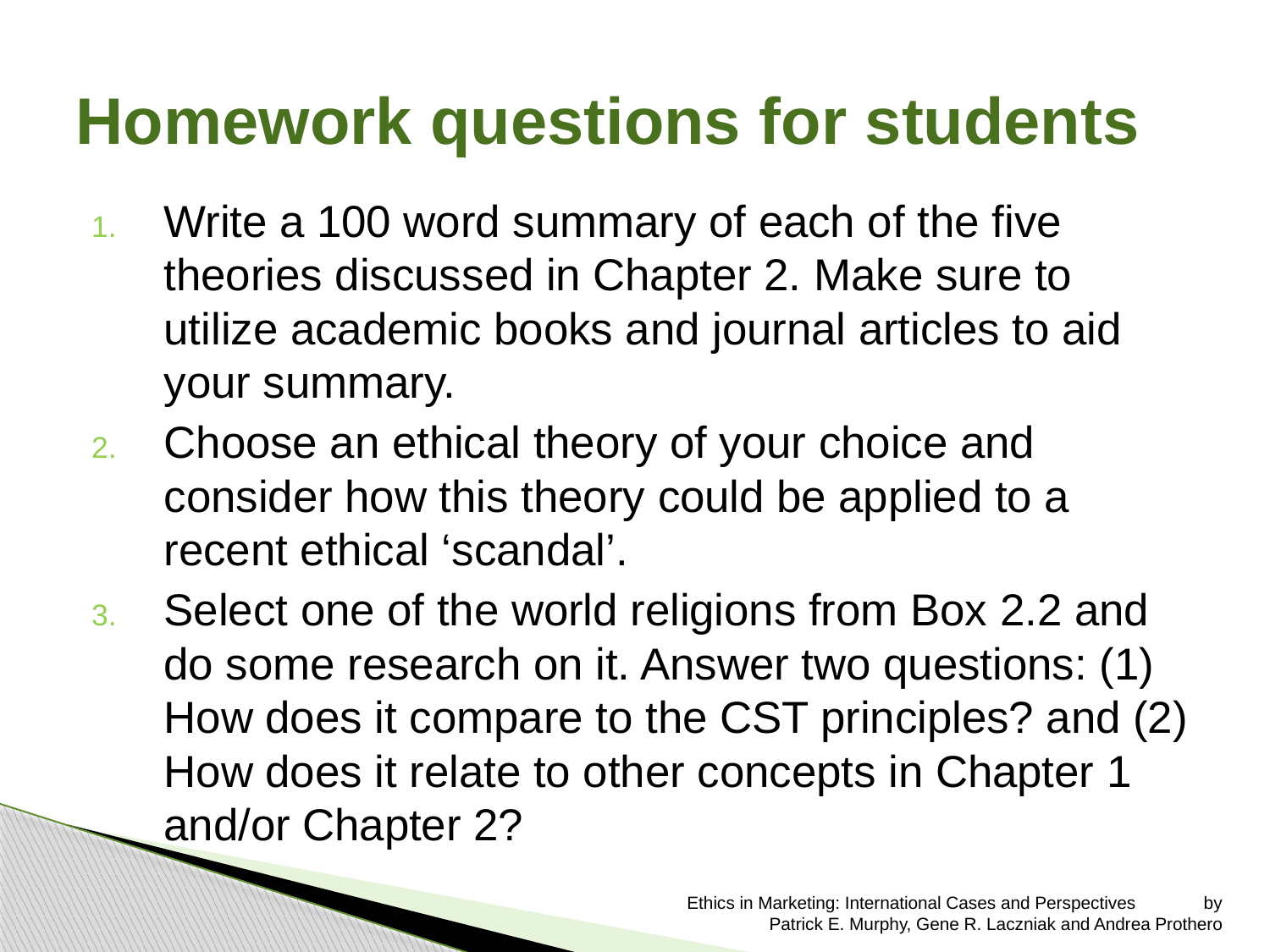

# Homework questions for students
Write a 100 word summary of each of the five theories discussed in Chapter 2. Make sure to utilize academic books and journal articles to aid your summary.
Choose an ethical theory of your choice and consider how this theory could be applied to a recent ethical ‘scandal’.
Select one of the world religions from Box 2.2 and do some research on it. Answer two questions: (1) How does it compare to the CST principles? and (2) How does it relate to other concepts in Chapter 1 and/or Chapter 2?

     Ethics in Marketing: International Cases and Perspectives              by Patrick E. Murphy, Gene R. Laczniak and Andrea Prothero